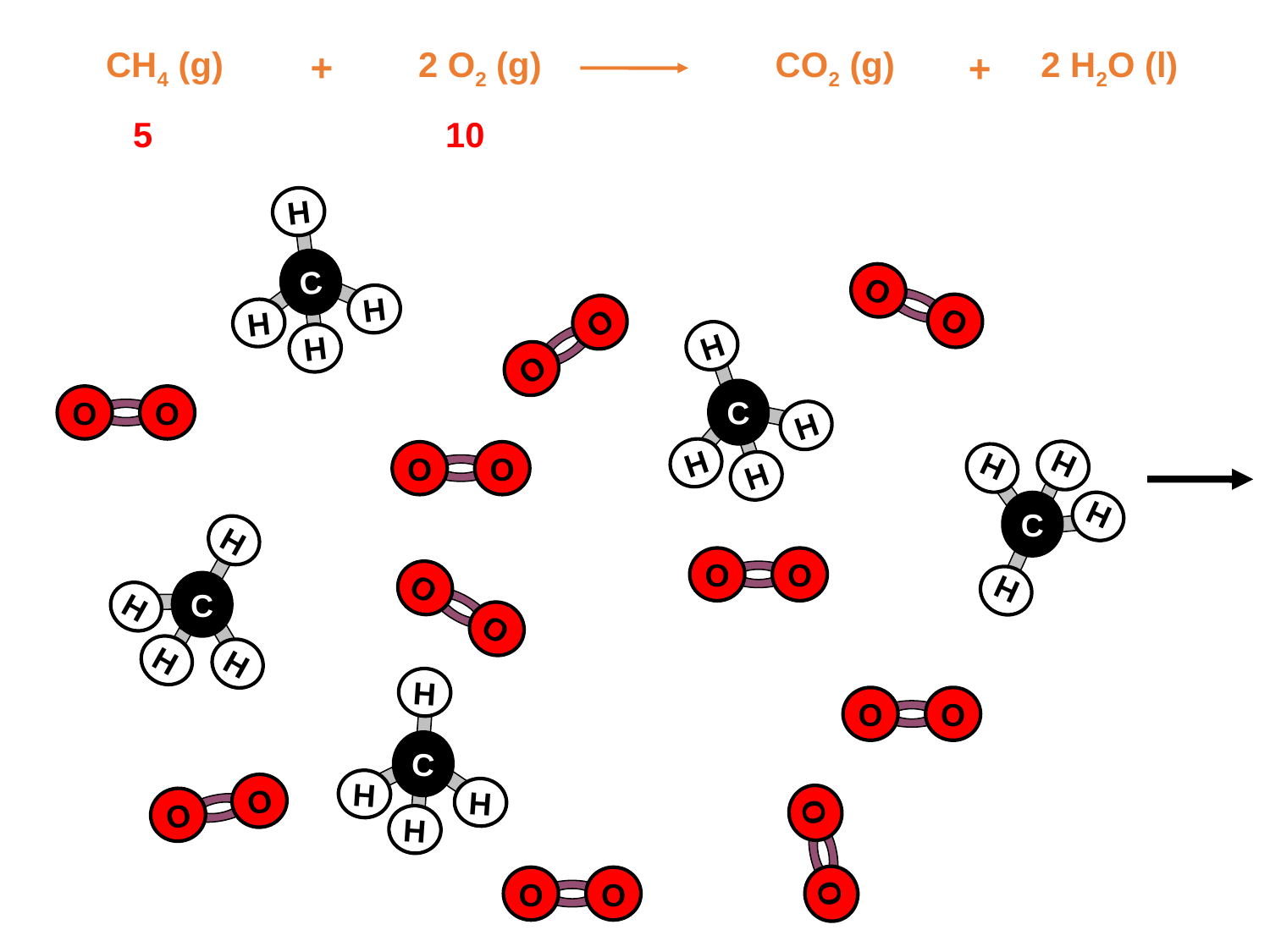

CH4 (g)                    2 O2 (g)                        CO2 (g)               2 H2O (l)
+
+

   CH4 (g)                    2 O2 (g)                        CO2 (g)             2 H2O (l)
     5		           10
H

C
H

H

H
O

O

H

C
H

H

H
O

O

O

O

H

C
H

H

H
O

O

H

C
H

H

H
O

O

O

O

H

C
H

H

H
O

O

O

O

O

O

O

O